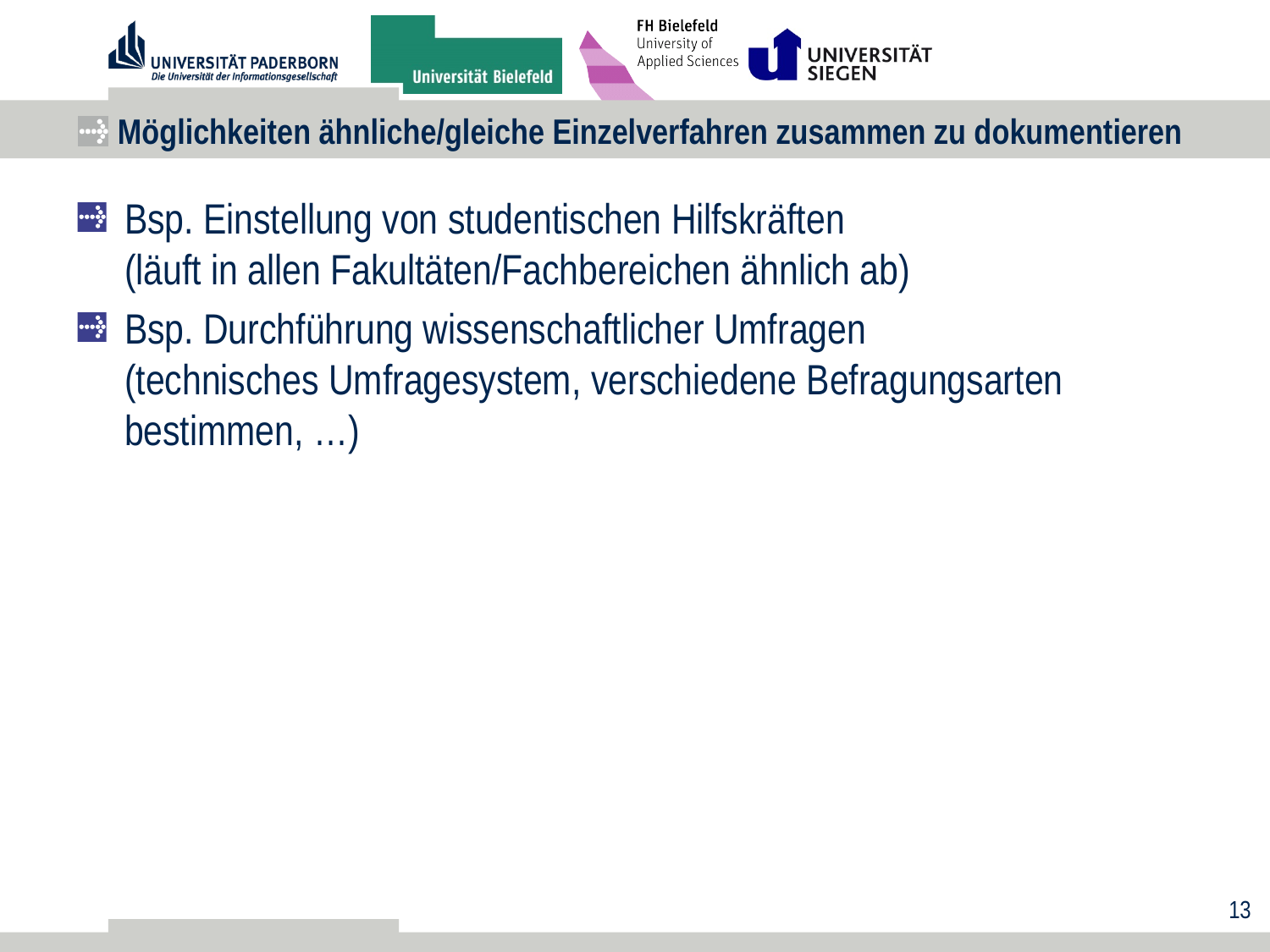

# Möglichkeiten ähnliche/gleiche Einzelverfahren zusammen zu dokumentieren
Bsp. Einstellung von studentischen Hilfskräften
(läuft in allen Fakultäten/Fachbereichen ähnlich ab)
Bsp. Durchführung wissenschaftlicher Umfragen
(technisches Umfragesystem, verschiedene Befragungsarten bestimmen, …)
13